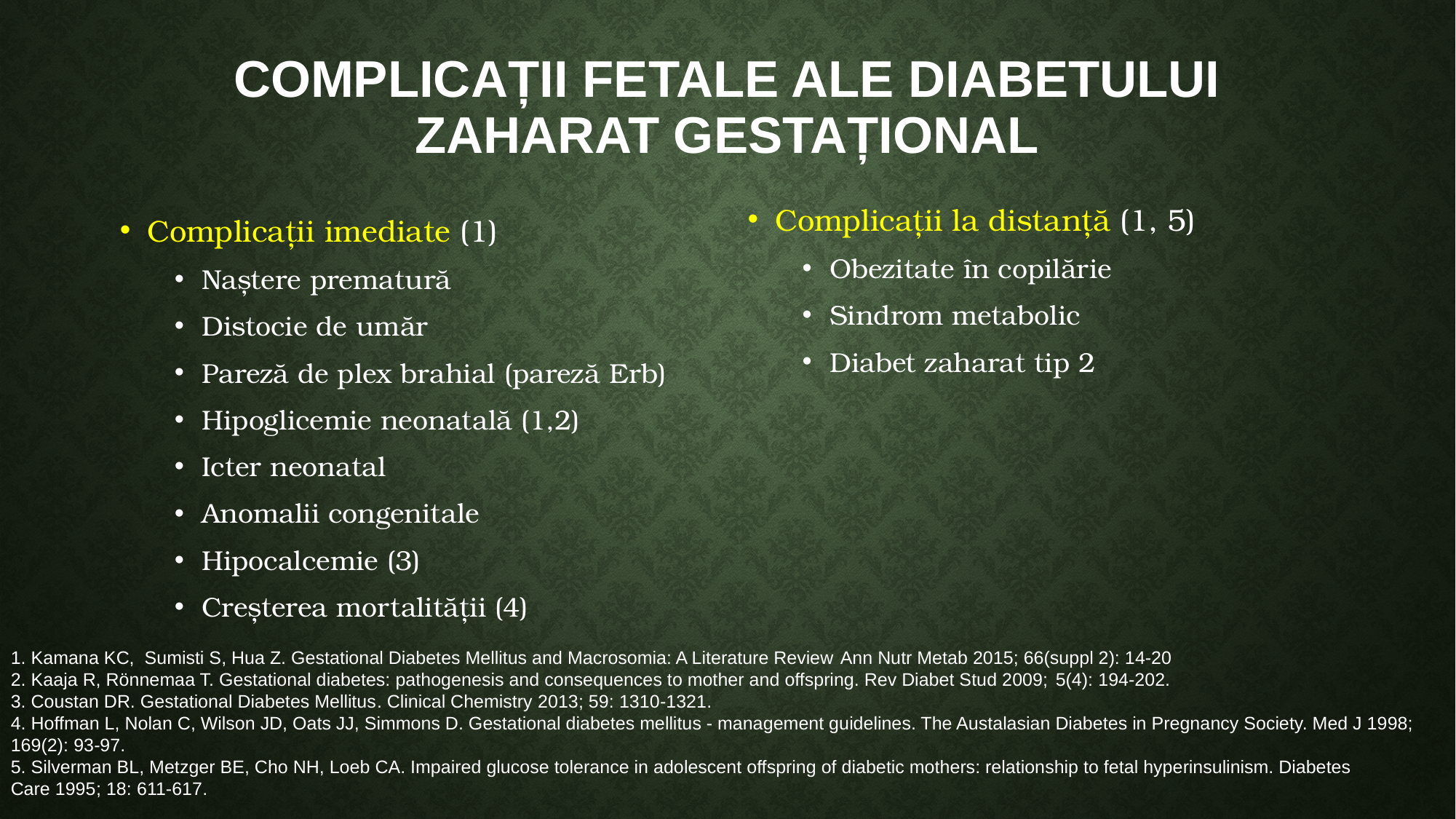

# Complicații fetale ale diabetului zaharat gestațional
Complicații la distanță (1, 5)
Obezitate în copilărie
Sindrom metabolic
Diabet zaharat tip 2

Complicații imediate (1)
Naștere prematură
Distocie de umăr
Pareză de plex brahial (pareză Erb)
Hipoglicemie neonatală (1,2)
Icter neonatal
Anomalii congenitale
Hipocalcemie (3)
Creșterea mortalității (4)
1. Kamana KC,  Sumisti S, Hua Z. Gestational Diabetes Mellitus and Macrosomia: A Literature Review Ann Nutr Metab 2015; 66(suppl 2): 14-20
2. Kaaja R, Rönnemaa T. Gestational diabetes: pathogenesis and consequences to mother and offspring. Rev Diabet Stud 2009; 5(4): 194-202.
3. Coustan DR. Gestational Diabetes Mellitus. Clinical Chemistry 2013; 59: 1310-1321.
4. Hoffman L, Nolan C, Wilson JD, Oats JJ, Simmons D. Gestational diabetes mellitus - management guidelines. The Austalasian Diabetes in Pregnancy Society. Med J 1998; 169(2): 93-97.
5. Silverman BL, Metzger BE, Cho NH, Loeb CA. Impaired glucose tolerance in adolescent offspring of diabetic mothers: relationship to fetal hyperinsulinism. Diabetes Care 1995; 18: 611-617.